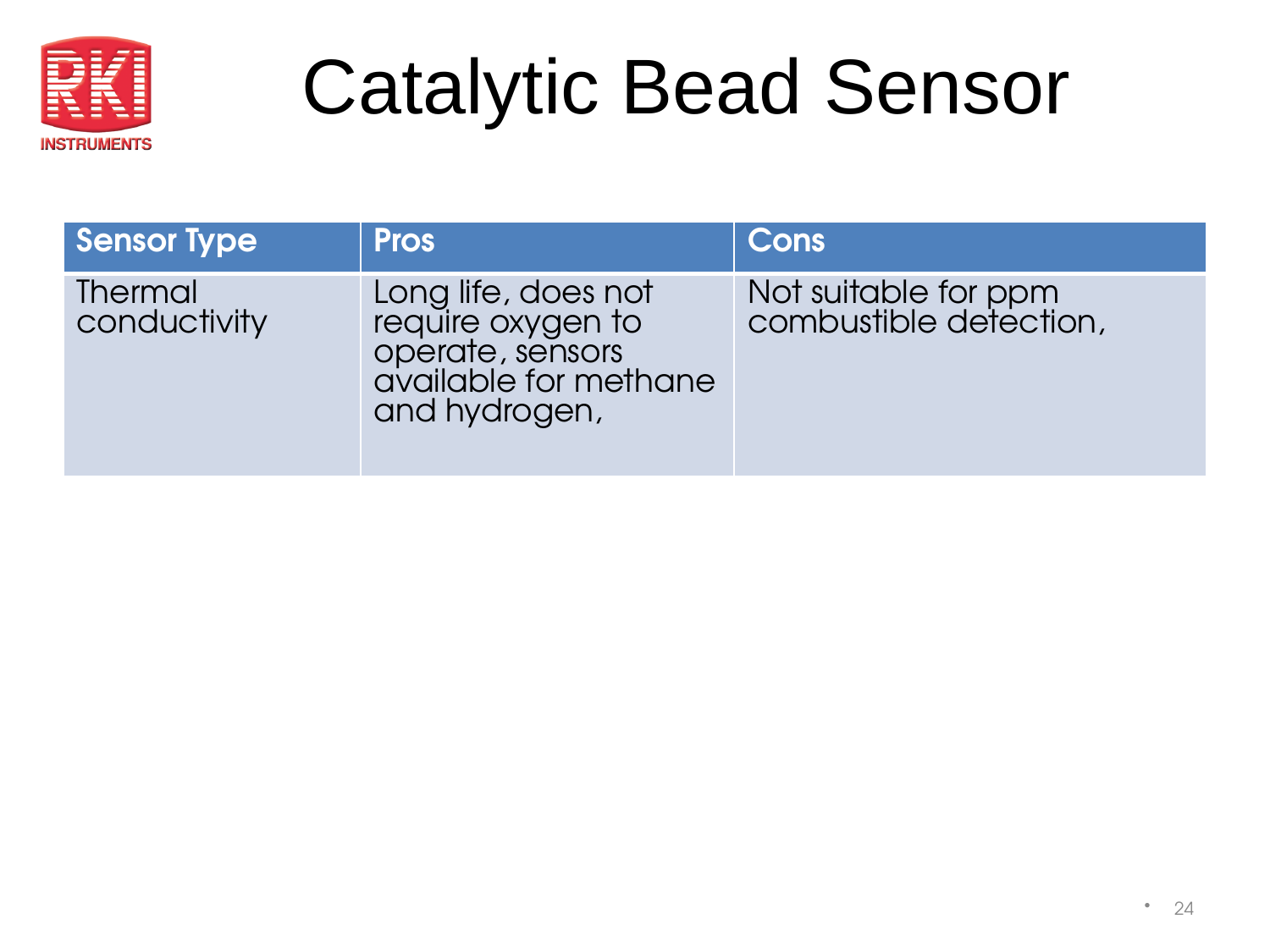

# Catalytic Bead Sensor
| Sensor Type | Pros | Cons |
| --- | --- | --- |
| Thermal conductivity | Long life, does not require oxygen to operate, sensors available for methane and hydrogen, | Not suitable for ppm combustible detection, |
24